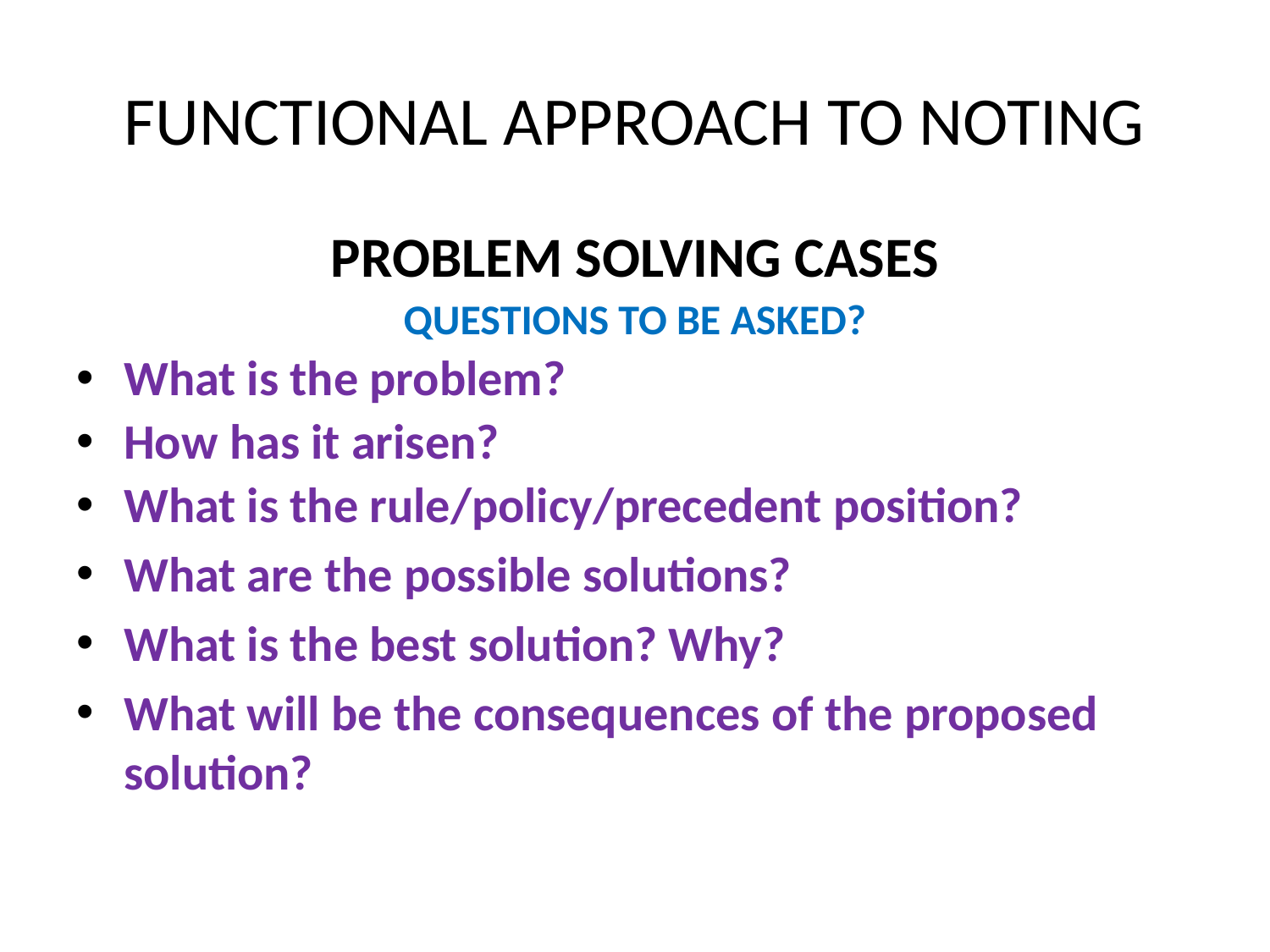

# FUNCTIONAL APPROACH TO NOTING
PROBLEM SOLVING CASES
QUESTIONS TO BE ASKED?
What is the problem?
How has it arisen?
What is the rule/policy/precedent position?
What are the possible solutions?
What is the best solution? Why?
What will be the consequences of the proposed solution?